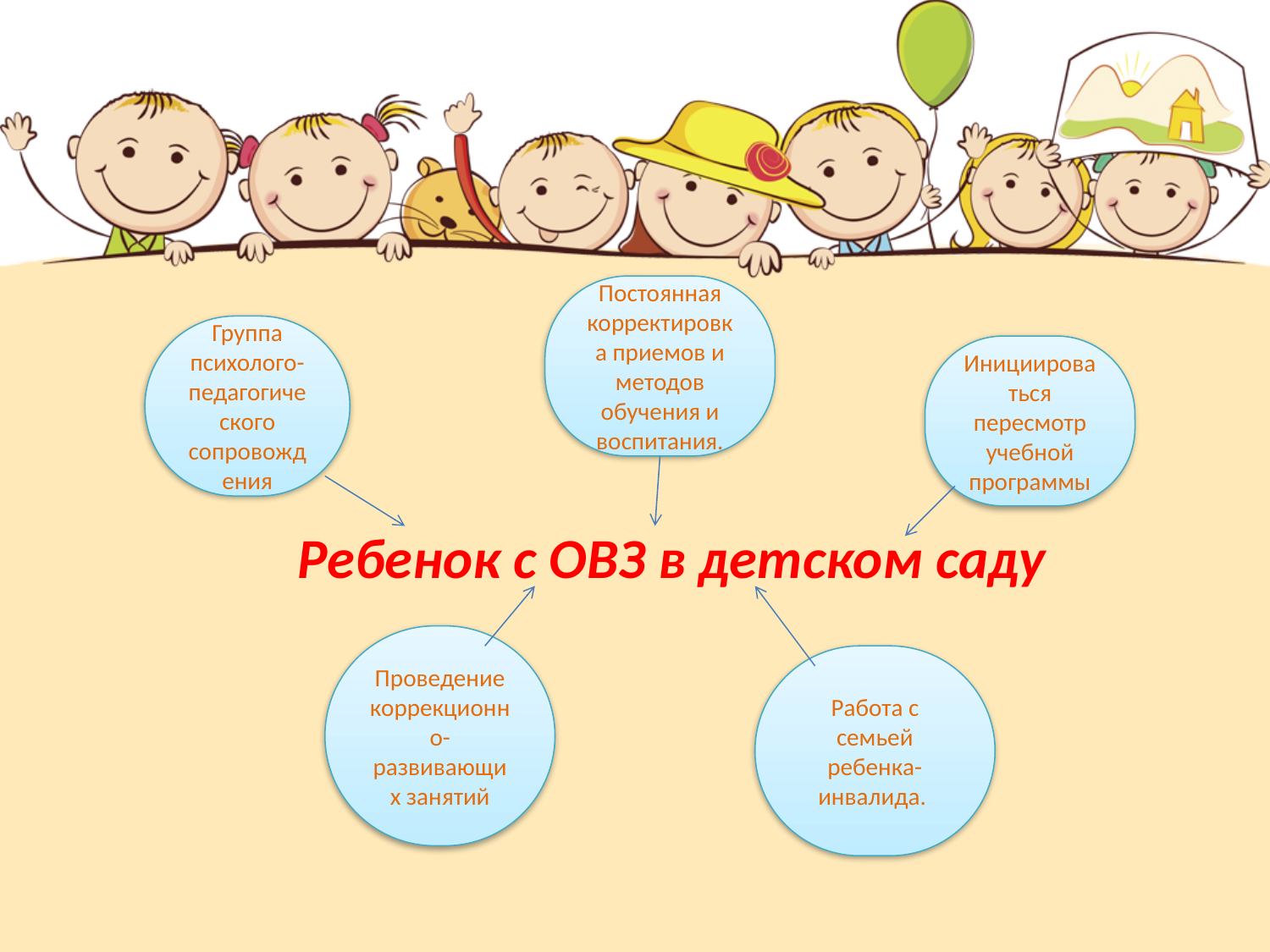

Постоянная корректировка приемов и методов обучения и воспитания.
Группа психолого-педагогического сопровождения
Инициироваться пересмотр учебной программы
Ребенок с ОВЗ в детском саду
Проведение коррекционно-развивающих занятий
Работа с семьей ребенка-инвалида.